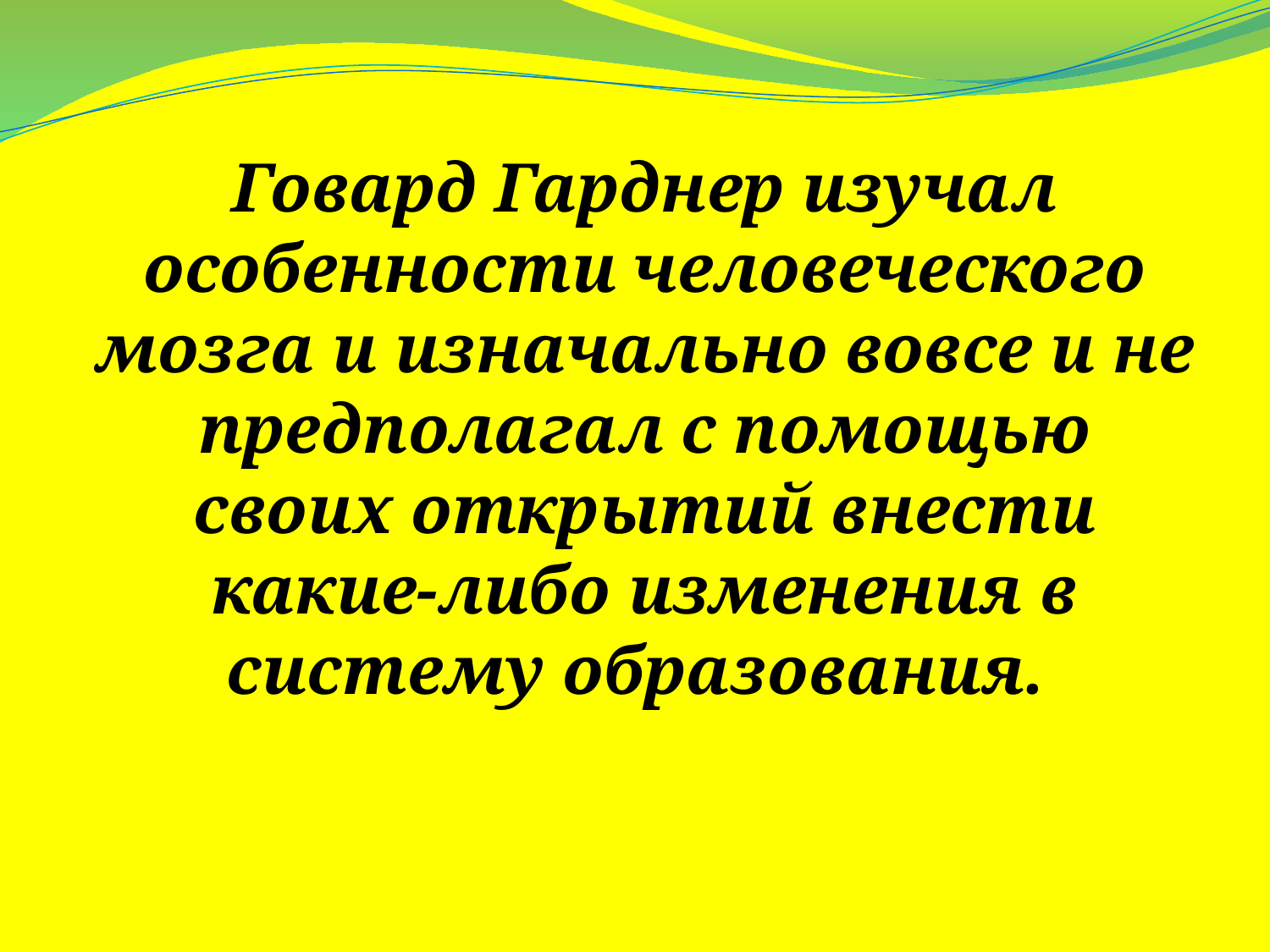

Говард Гарднер изучал особенности человеческого мозга и изначально вовсе и не предполагал с помощью своих открытий внести какие-либо изменения в систему образования.